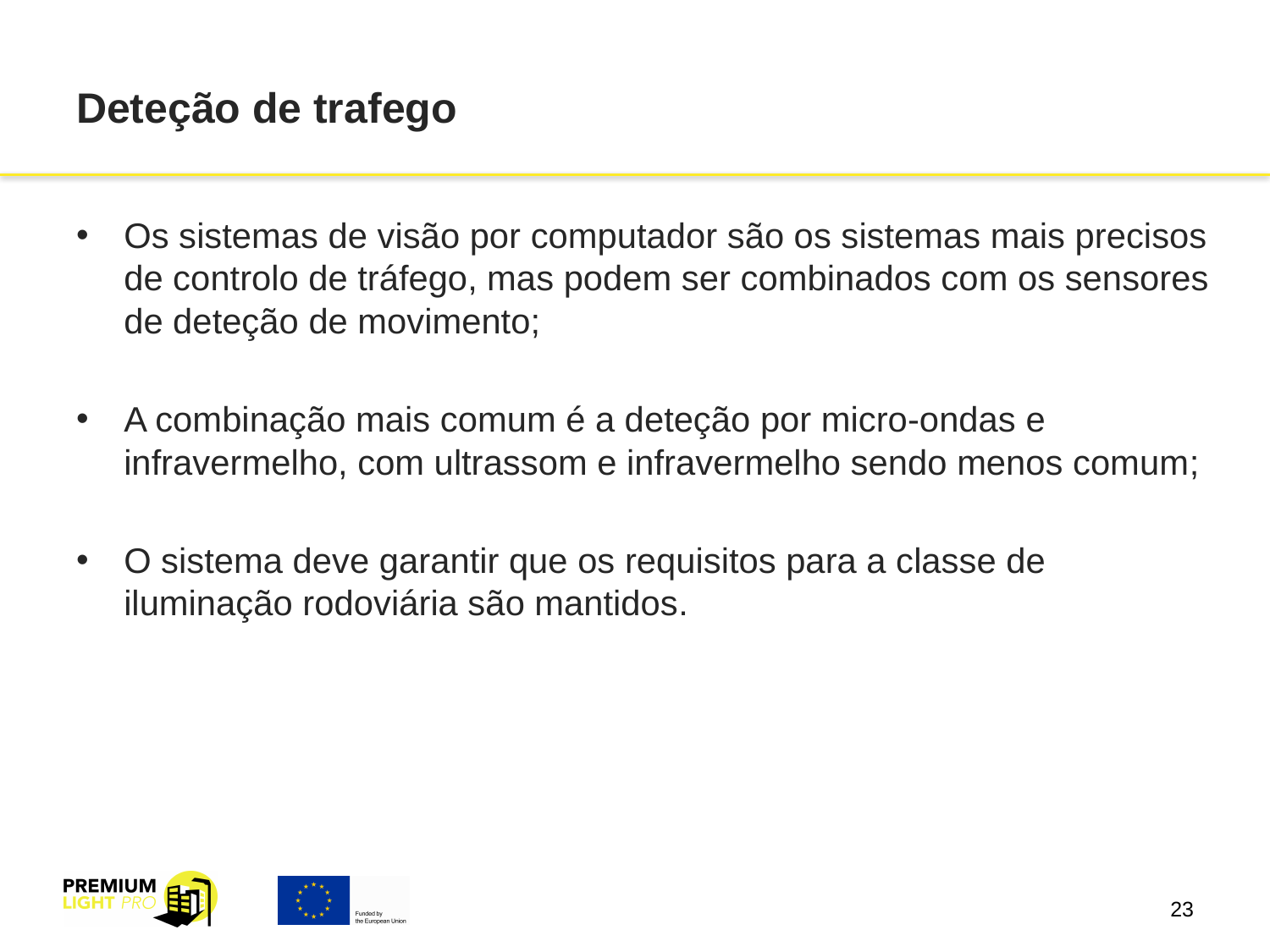

# Deteção de trafego
Os sistemas de visão por computador são os sistemas mais precisos de controlo de tráfego, mas podem ser combinados com os sensores de deteção de movimento;

A combinação mais comum é a deteção por micro-ondas e infravermelho, com ultrassom e infravermelho sendo menos comum;

O sistema deve garantir que os requisitos para a classe de iluminação rodoviária são mantidos.